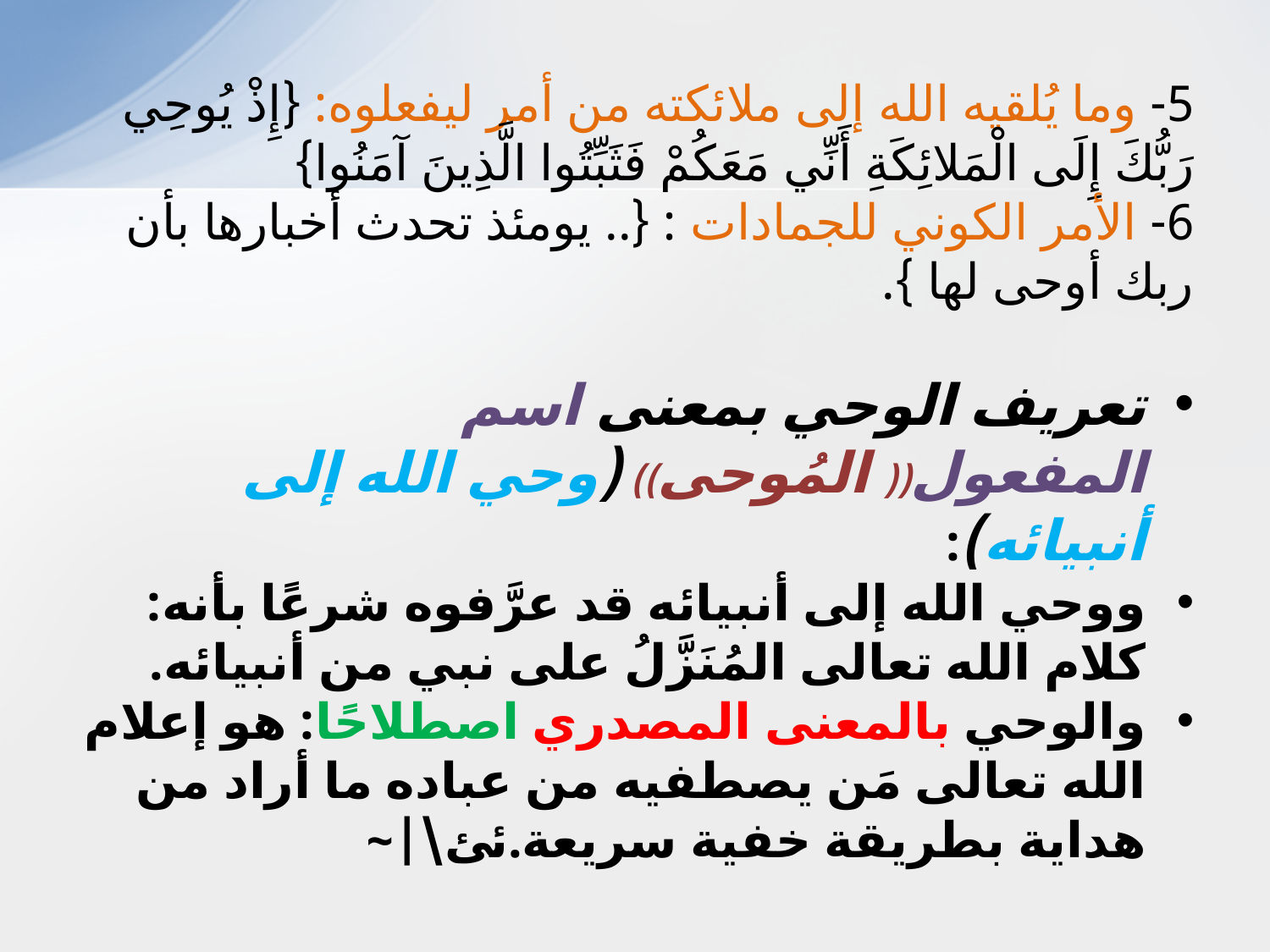

5- وما يُلقيه الله إلى ملائكته من أمر ليفعلوه: {إِذْ يُوحِي رَبُّكَ إِلَى الْمَلائِكَةِ أَنِّي مَعَكُمْ فَثَبِّتُوا الَّذِينَ آمَنُوا}
6- الأمر الكوني للجمادات : {.. يومئذ تحدث أخبارها بأن ربك أوحى لها }.

تعريف الوحي بمعنى اسم المفعول(( المُوحى)) (وحي الله إلى أنبيائه):
ووحي الله إلى أنبيائه قد عرَّفوه شرعًا بأنه: كلام الله تعالى المُنَزَّلُ على نبي من أنبيائه.
والوحي بالمعنى المصدري اصطلاحًا: هو إعلام الله تعالى مَن يصطفيه من عباده ما أراد من هداية بطريقة خفية سريعة.ئئ\|~